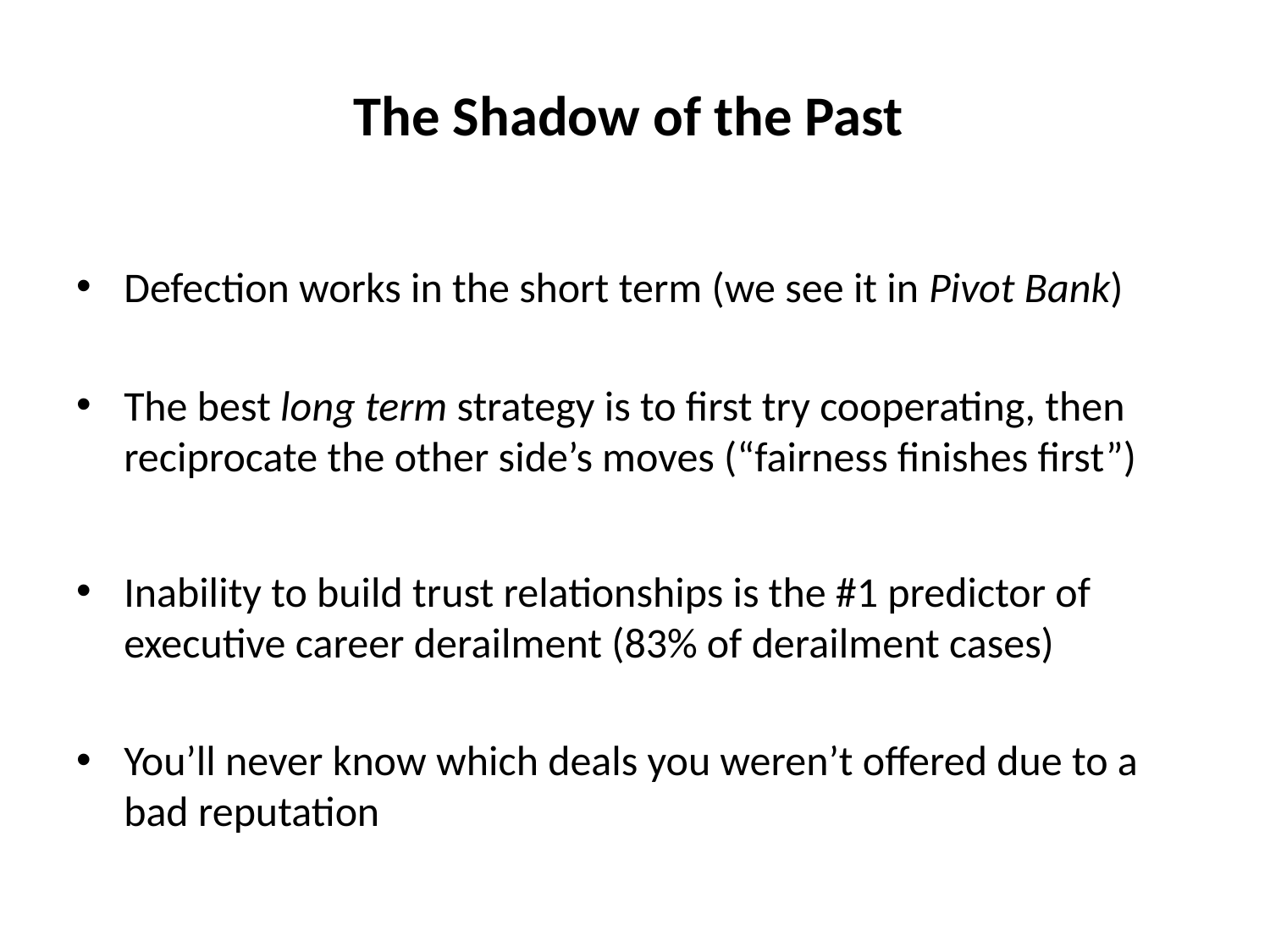

# The Shadow of the Past
Defection works in the short term (we see it in Pivot Bank)

The best long term strategy is to first try cooperating, then reciprocate the other side’s moves (“fairness finishes first”)

Inability to build trust relationships is the #1 predictor of executive career derailment (83% of derailment cases)

You’ll never know which deals you weren’t offered due to a bad reputation